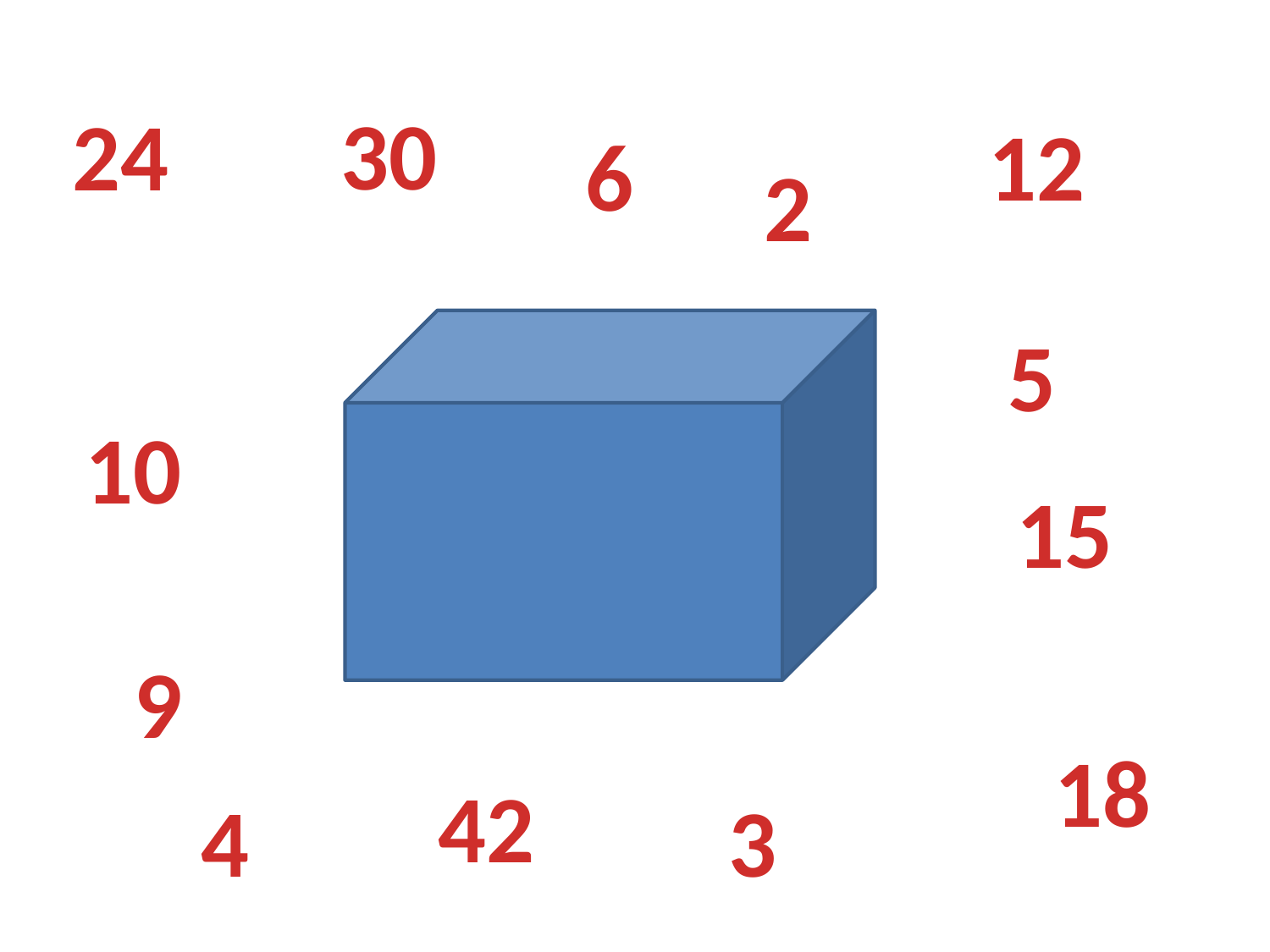

30
24
12
6
2

5
10
15
9
18
42
4
3